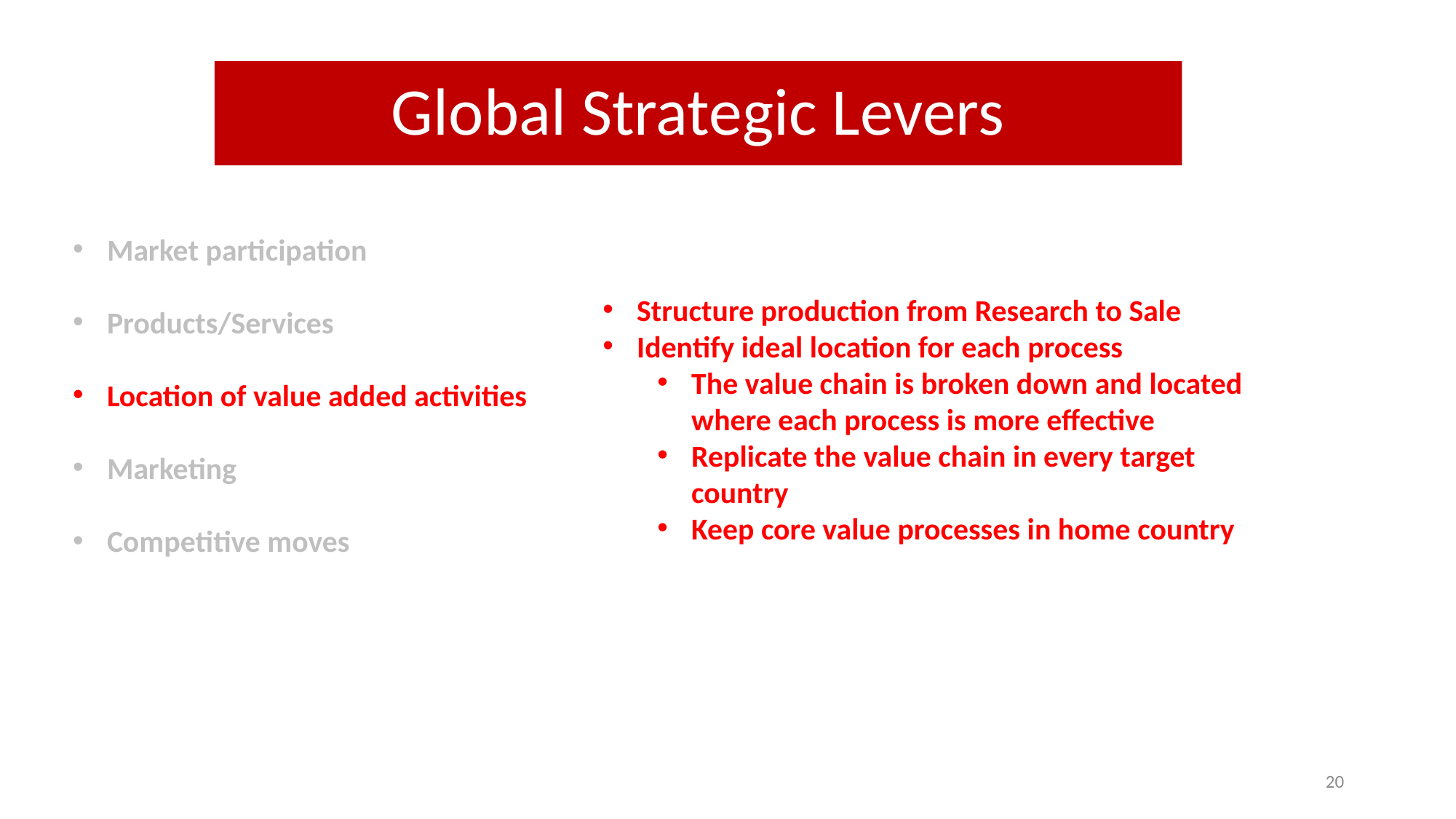

# Global Strategic Levers
Market participation

Products/Services

Location of value added activities

Marketing

Competitive moves

Structure production from Research to Sale
Identify ideal location for each process
The value chain is broken down and located where each process is more effective
Replicate the value chain in every target country
Keep core value processes in home country

20